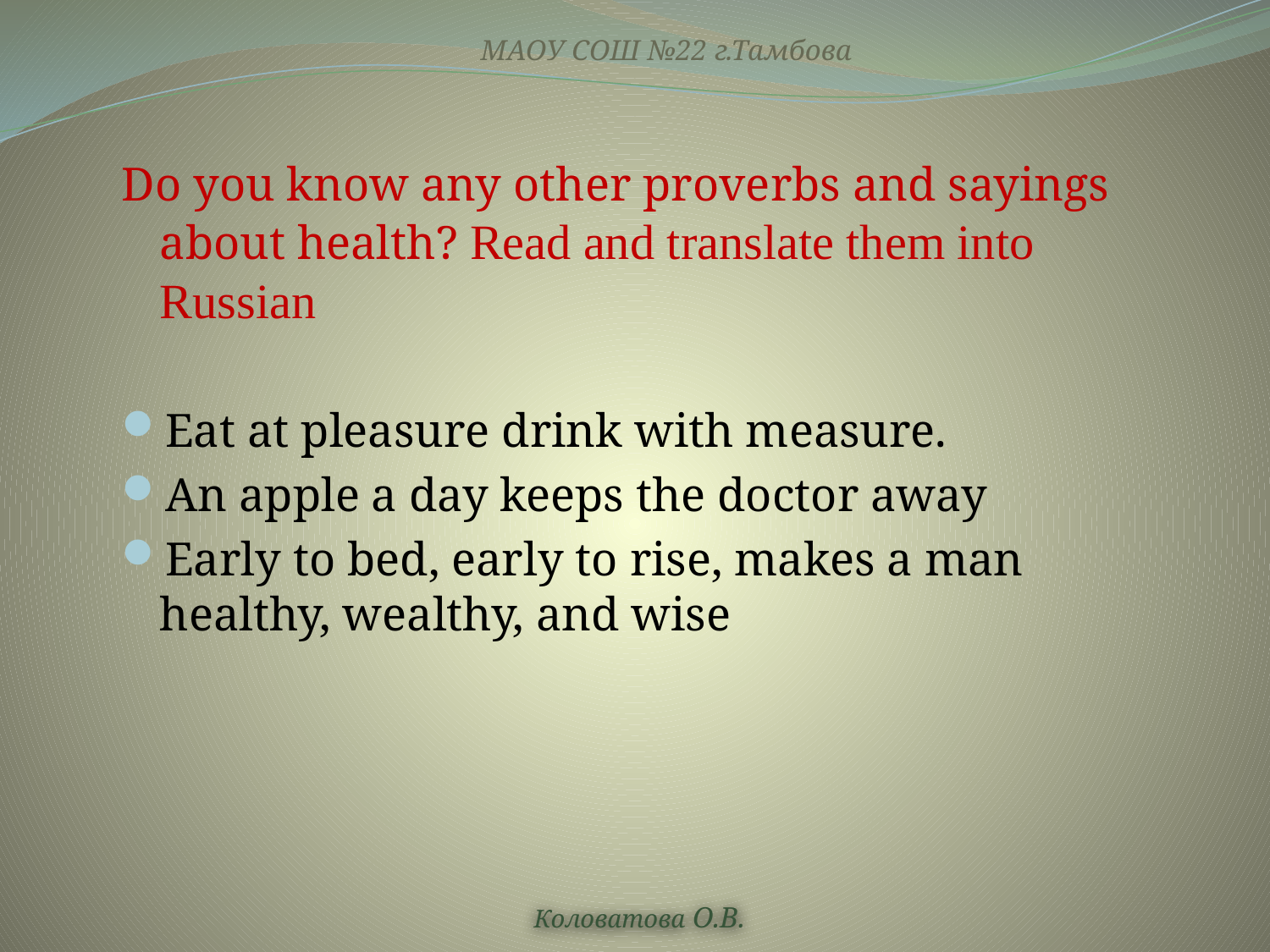

# МАОУ СОШ №22 г.Тамбова
Do you know any other proverbs and sayings about health? Read and translate them into Russian

Eat at pleasure drink with measure.
An apple a day keeps the doctor away
Early to bed, early to rise, makes a man healthy, wealthy, and wise
Коловатова О.В.